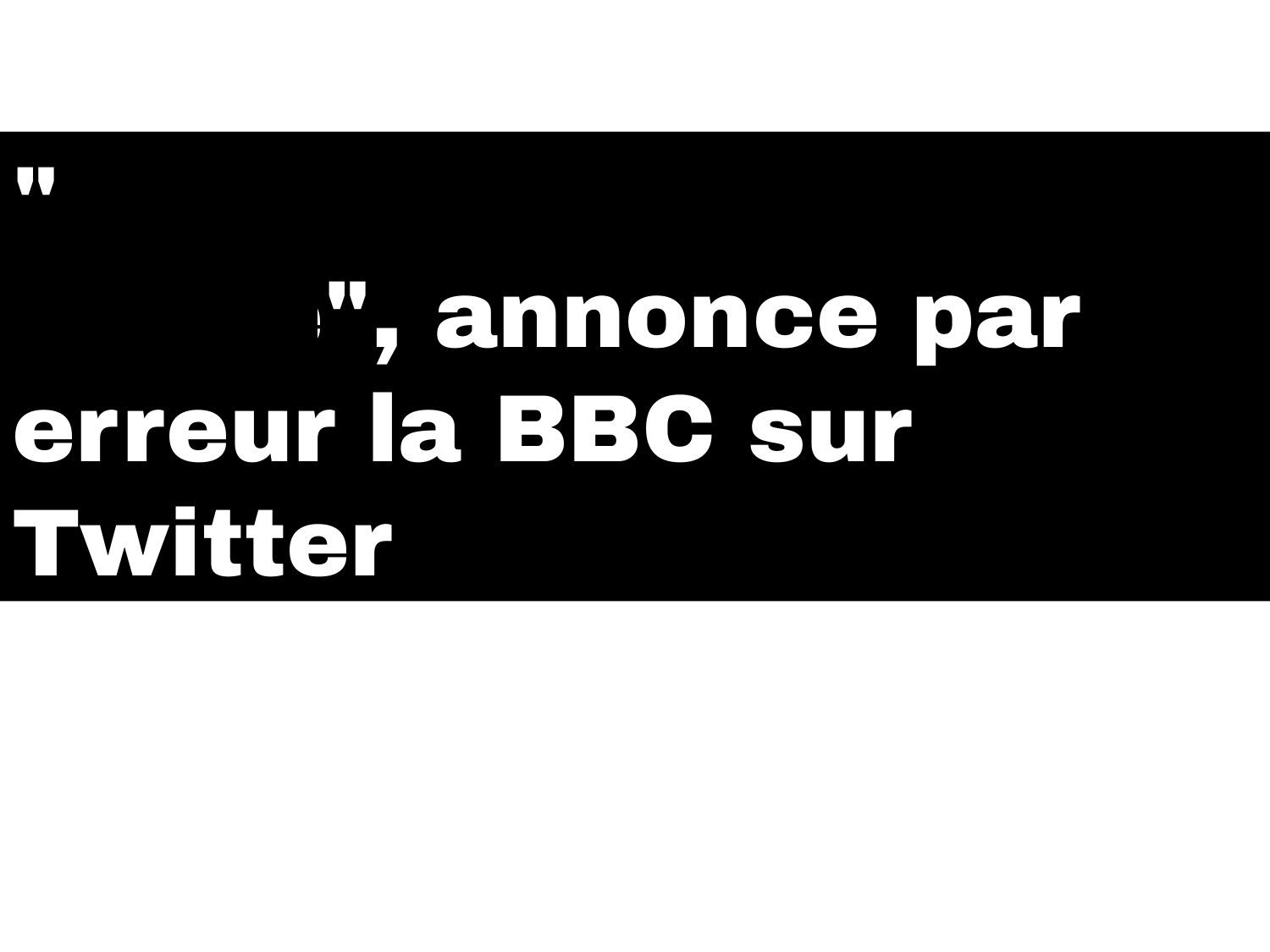

"La reine Elizabeth est morte", annonce par erreur la BBC sur Twitter